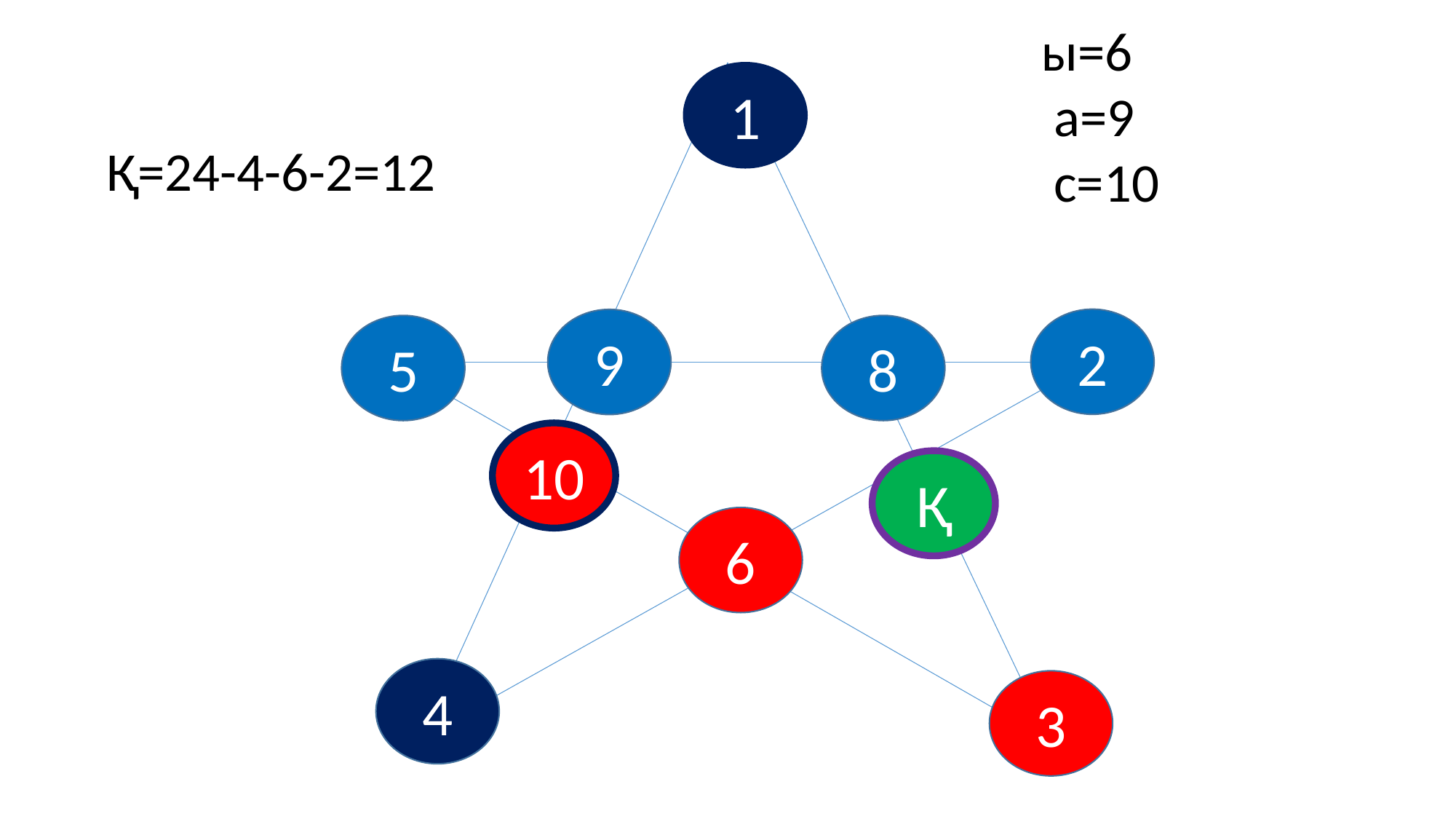

ы=6
 а=9
 с=10
1
Қ=24-4-6-2=12
2
9
5
8
10
Қ
6
4
3